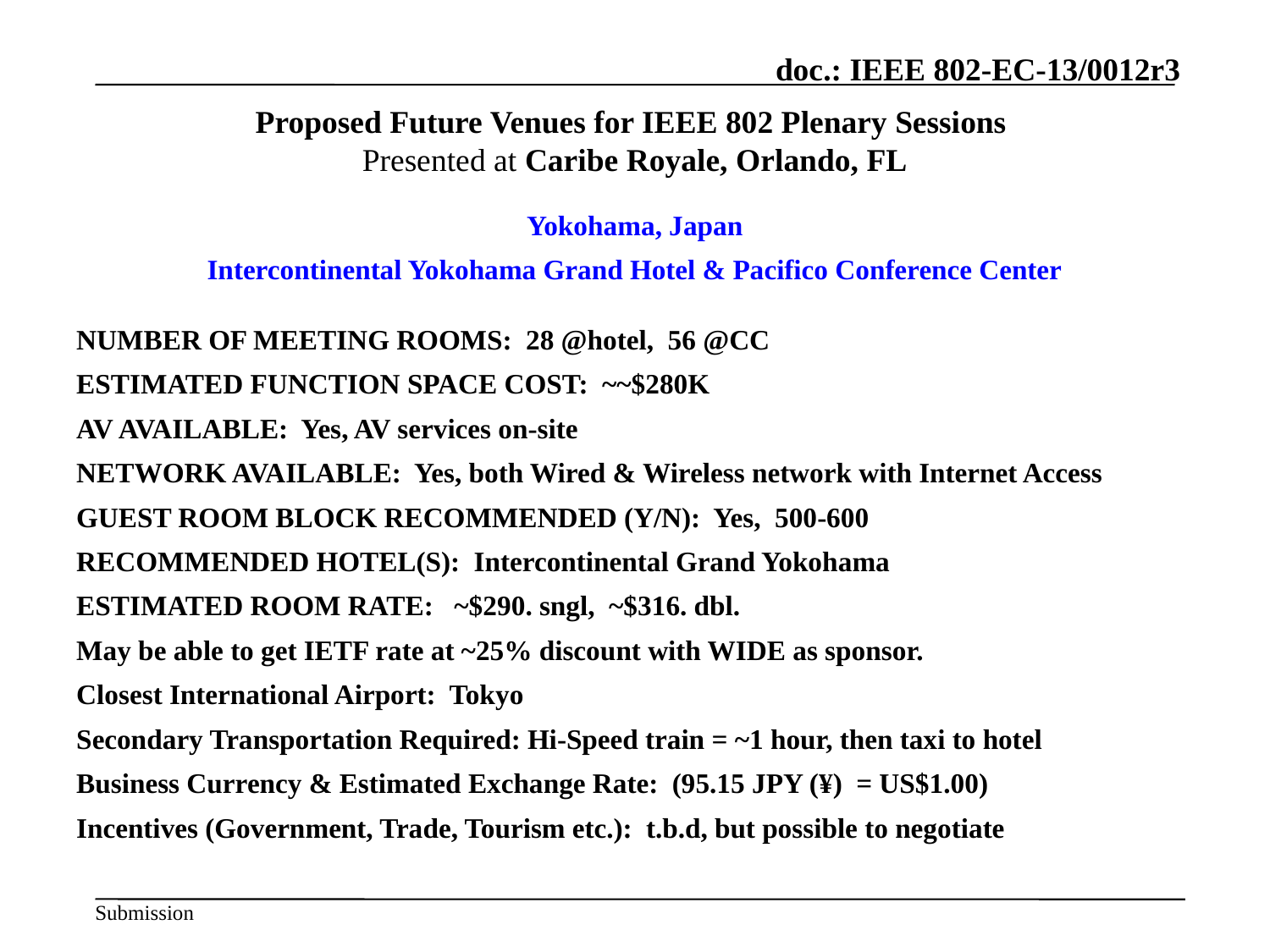

# Proposed Future Venues for IEEE 802 Plenary Sessions Presented at Caribe Royale, Orlando, FL
Yokohama, Japan
Intercontinental Yokohama Grand Hotel & Pacifico Conference Center

NUMBER OF MEETING ROOMS:  28 @hotel,  56 @CC
Estimated Function Space Cost:  ~~$280K
AV AVAILABLE:  Yes, AV services on-site
NETWORK AVAILABLE:  Yes, both Wired & Wireless network with Internet Access
GUEST ROOM BLOCK RECOMMENDED (Y/N):  Yes,  500-600
RECOMMENDED HOTEL(S):  Intercontinental Grand Yokohama
ESTIMATED ROOM RATE:   ~$290. sngl,  ~$316. dbl.
May be able to get IETF rate at ~25% discount with WIDE as sponsor.
Closest International Airport:  Tokyo
Secondary Transportation Required: Hi-Speed train = ~1 hour, then taxi to hotel
Business Currency & Estimated Exchange Rate:  (95.15 JPY (¥)  = US$1.00)
Incentives (Government, Trade, Tourism etc.):  t.b.d, but possible to negotiate